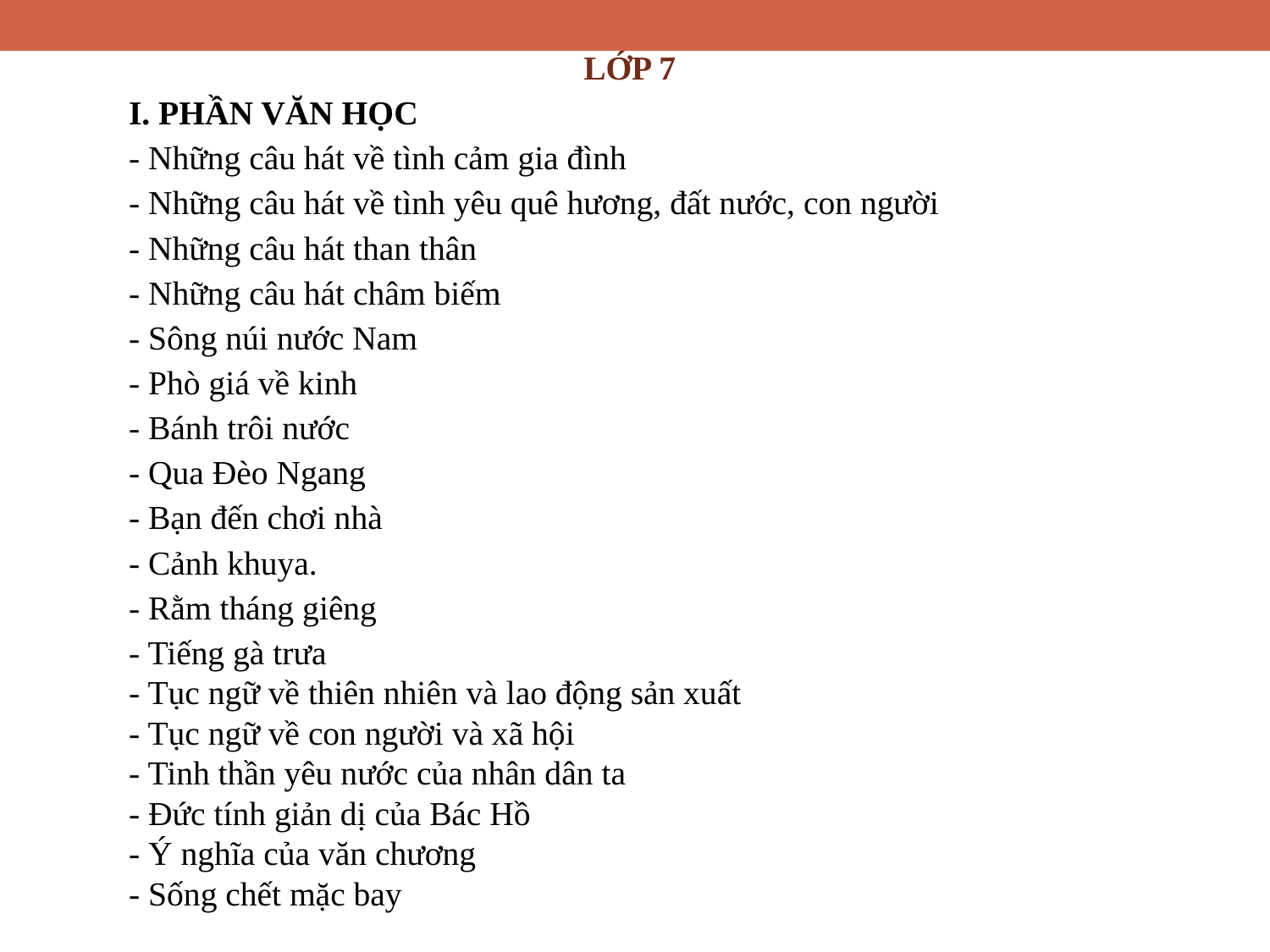

LỚP 7
I. PHẦN VĂN HỌC
- Những câu hát về tình cảm gia đình
- Những câu hát về tình yêu quê hương, đất nước, con người
- Những câu hát than thân
- Những câu hát châm biếm
- Sông núi nước Nam
- Phò giá về kinh
- Bánh trôi nước
- Qua Đèo Ngang
- Bạn đến chơi nhà
- Cảnh khuya.
- Rằm tháng giêng
- Tiếng gà trưa
- Tục ngữ về thiên nhiên và lao động sản xuất
- Tục ngữ về con người và xã hội
- Tinh thần yêu nước của nhân dân ta
- Đức tính giản dị của Bác Hồ
- Ý nghĩa của văn chương
- Sống chết mặc bay